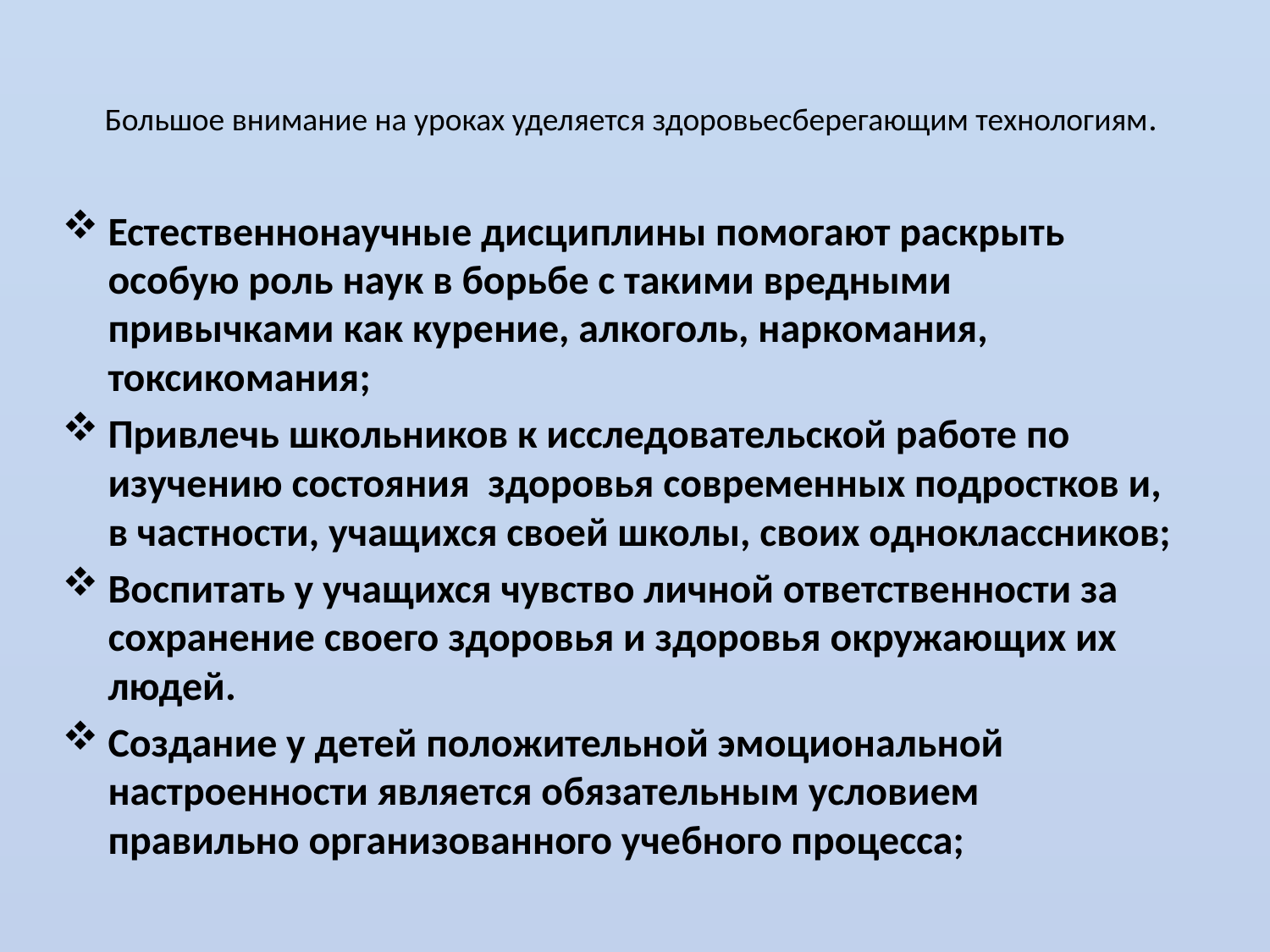

# Большое внимание на уроках уделяется здоровьесберегающим технологиям.
Естественнонаучные дисциплины помогают раскрыть особую роль наук в борьбе с такими вредными привычками как курение, алкоголь, наркомания, токсикомания;
Привлечь школьников к исследовательской работе по изучению состояния  здоровья современных подростков и, в частности, учащихся своей школы, своих одноклассников;
Воспитать у учащихся чувство личной ответственности за сохранение своего здоровья и здоровья окружающих их людей.
Создание у детей положительной эмоциональной настроенности является обязательным условием правильно организованного учебного процесса;